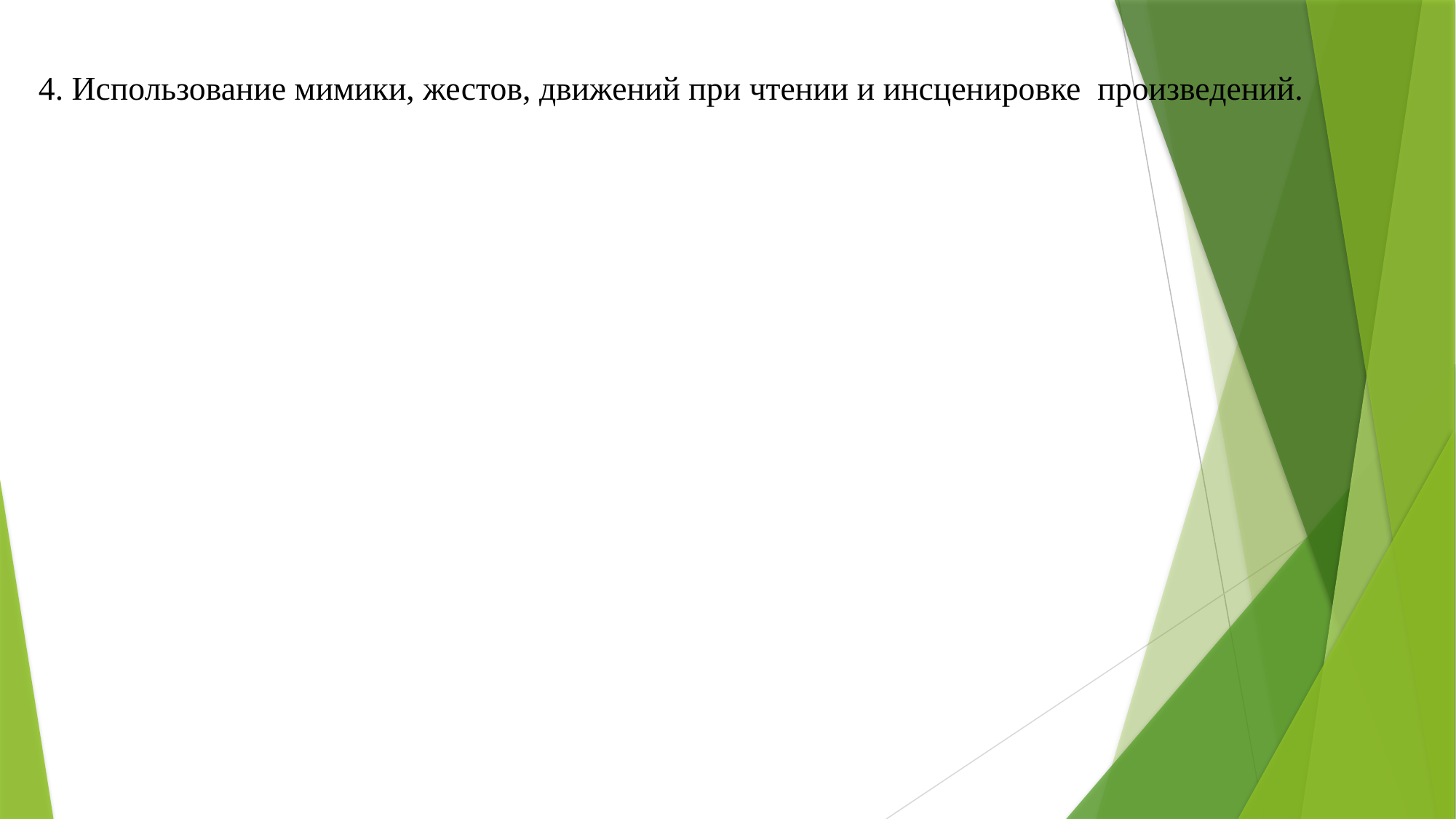

# 4. Использование мимики, жестов, движений при чтении и инсценировке  произведений.